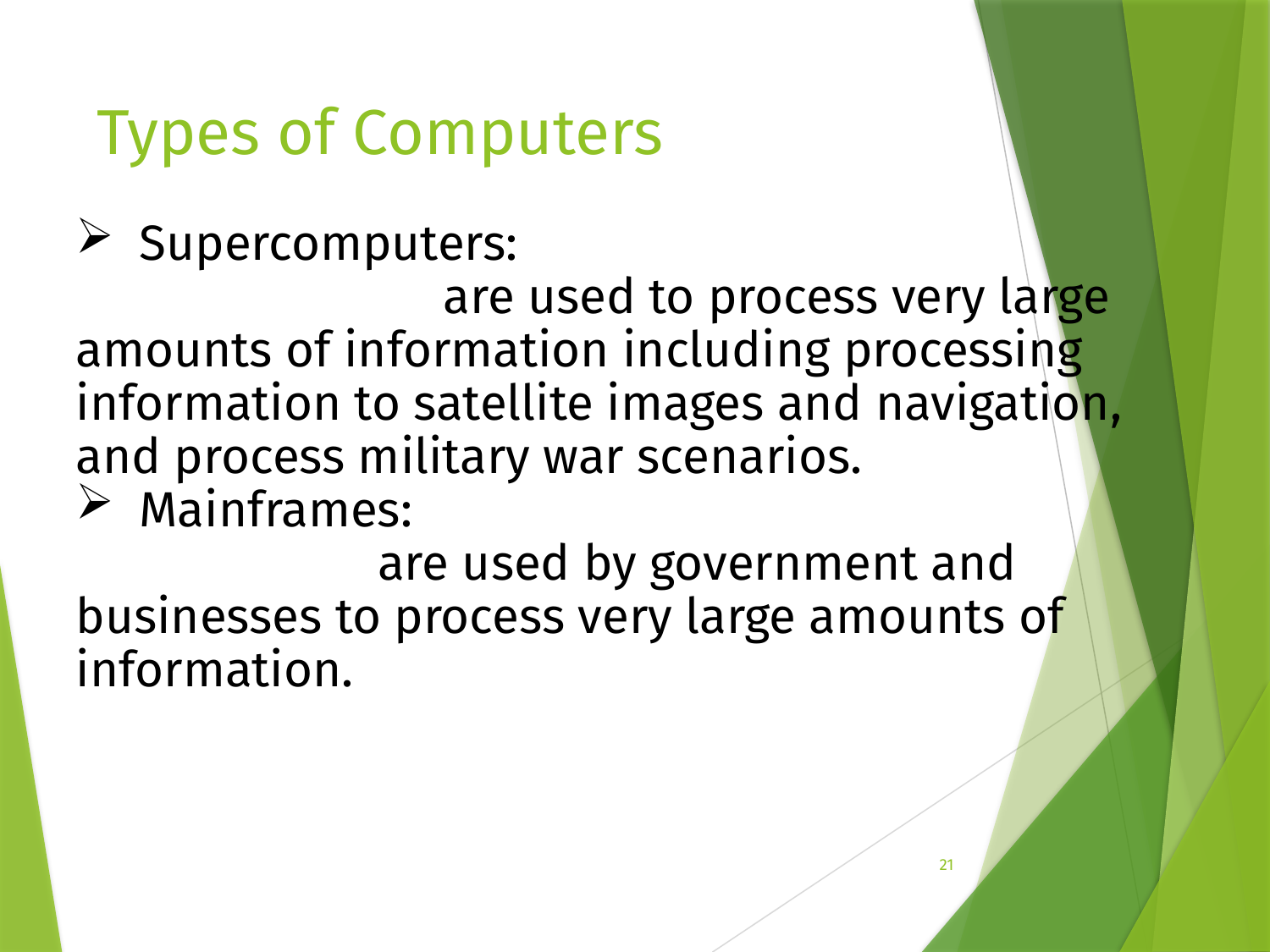

# Types of Computers
Supercomputers:
                            are used to process very large amounts of information including processing information to satellite images and navigation, and process military war scenarios.
Mainframes:
                       are used by government and businesses to process very large amounts of information.
21